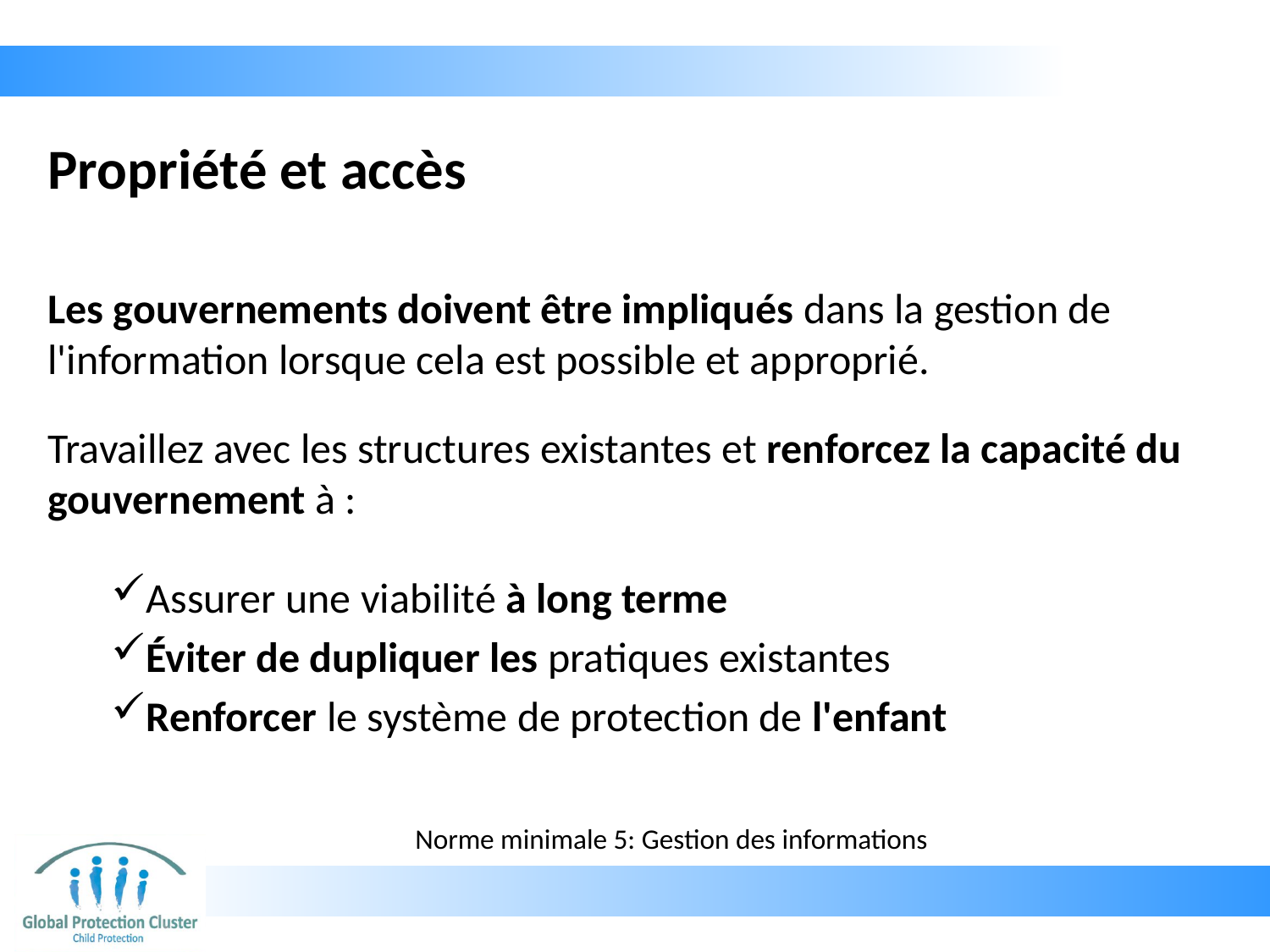

# Propriété et accès

Les gouvernements doivent être impliqués dans la gestion de l'information lorsque cela est possible et approprié.

Travaillez avec les structures existantes et renforcez la capacité du gouvernement à :

Assurer une viabilité à long terme
Éviter de dupliquer les pratiques existantes
Renforcer le système de protection de l'enfant

Norme minimale 5: Gestion des informations